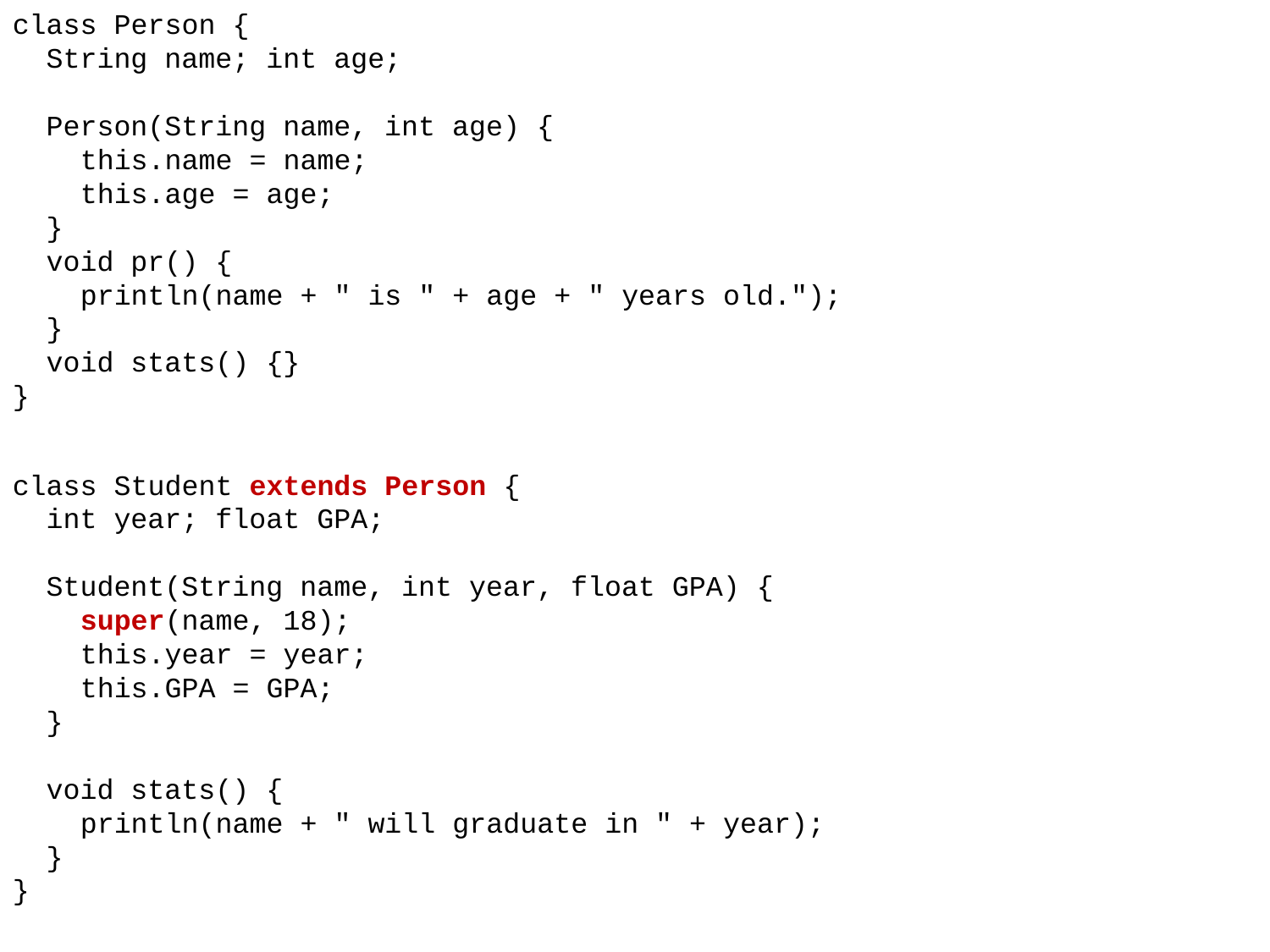

class Person {
  String name; int age;

  Person(String name, int age) {
    this.name = name;
    this.age = age;
  }
  void pr() {
    println(name + " is " + age + " years old.");
  }
  void stats() {}
}
class Student extends Person {
  int year; float GPA;

  Student(String name, int year, float GPA) {
    super(name, 18);
    this.year = year;
    this.GPA = GPA;
  }

  void stats() {
    println(name + " will graduate in " + year);
  }
}